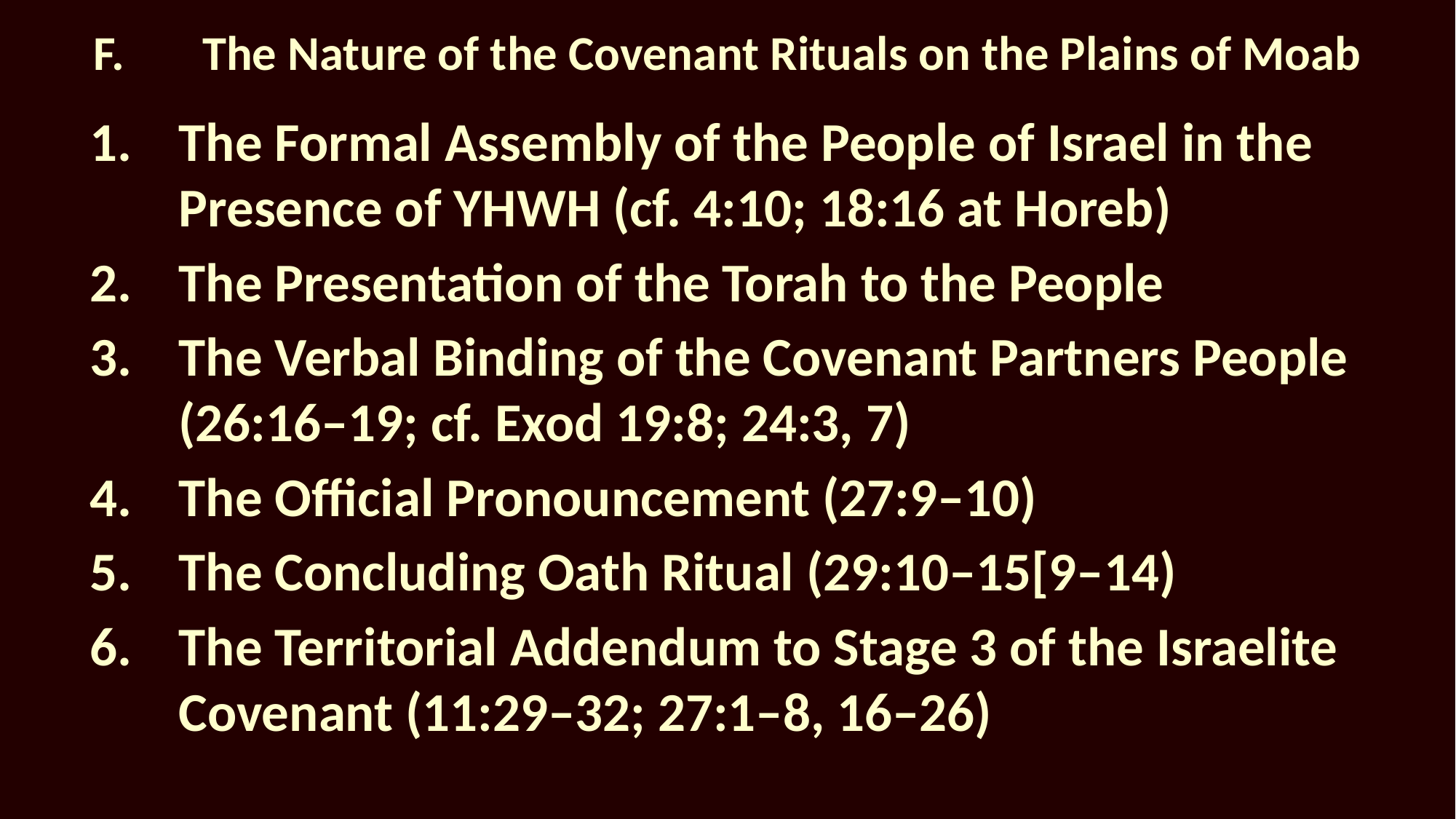

# F.	The Nature of the Covenant Rituals on the Plains of Moab
The Formal Assembly of the People of Israel in the Presence of YHWH (cf. 4:10; 18:16 at Horeb)
The Presentation of the Torah to the People
The Verbal Binding of the Covenant Partners People (26:16–19; cf. Exod 19:8; 24:3, 7)
The Official Pronouncement (27:9–10)
The Concluding Oath Ritual (29:10–15[9–14)
The Territorial Addendum to Stage 3 of the Israelite Covenant (11:29–32; 27:1–8, 16–26)